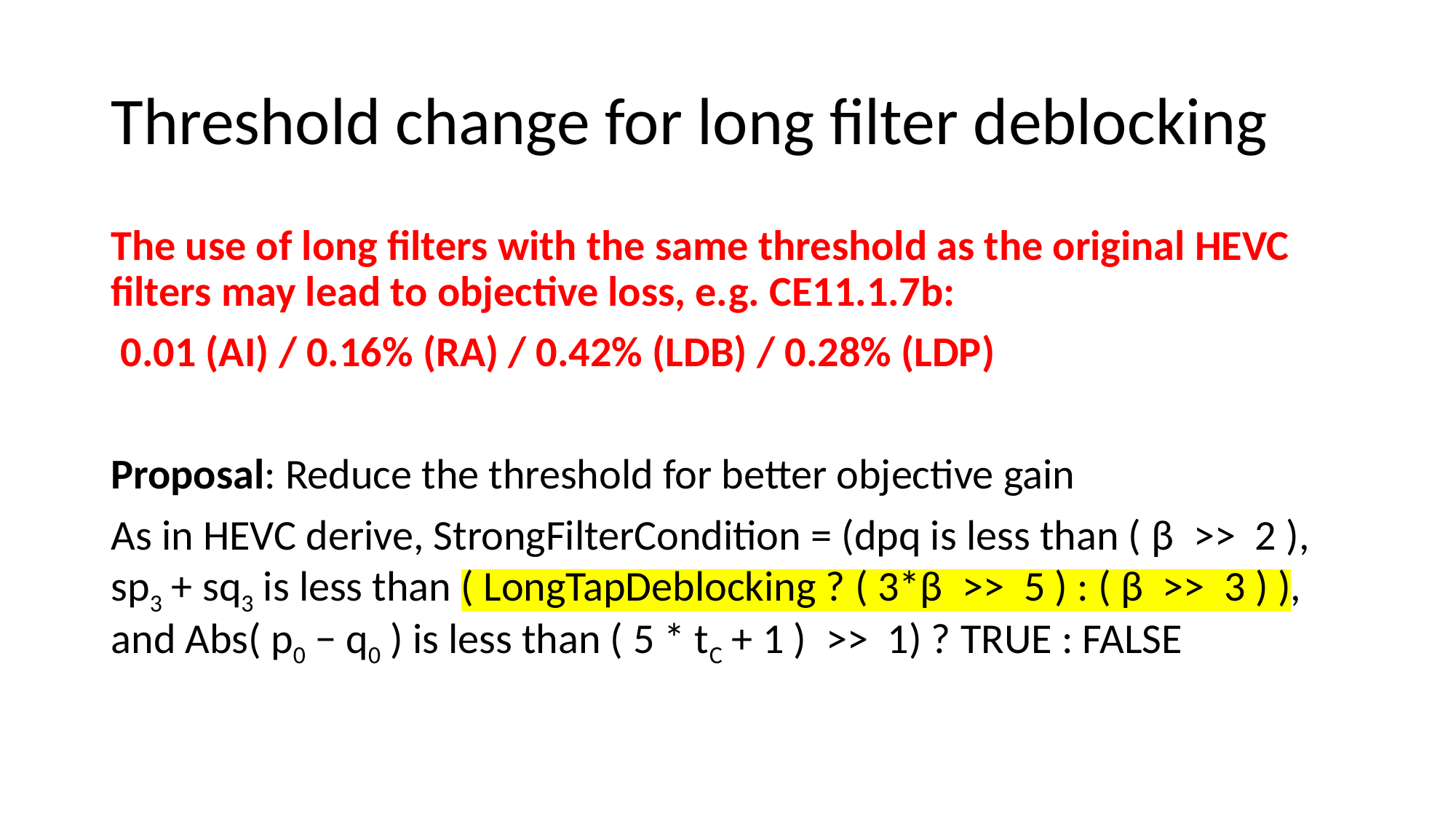

# Threshold change for long filter deblocking
The use of long filters with the same threshold as the original HEVC filters may lead to objective loss, e.g. CE11.1.7b:
 0.01 (AI) / 0.16% (RA) / 0.42% (LDB) / 0.28% (LDP)

Proposal: Reduce the threshold for better objective gain
As in HEVC derive, StrongFilterCondition = (dpq is less than ( β  >>  2 ), sp3 + sq3 is less than ( LongTapDeblocking ? ( 3*β  >>  5 ) : ( β  >>  3 ) ), and Abs( p0 − q0 ) is less than ( 5 * tC + 1 )  >>  1) ? TRUE : FALSE